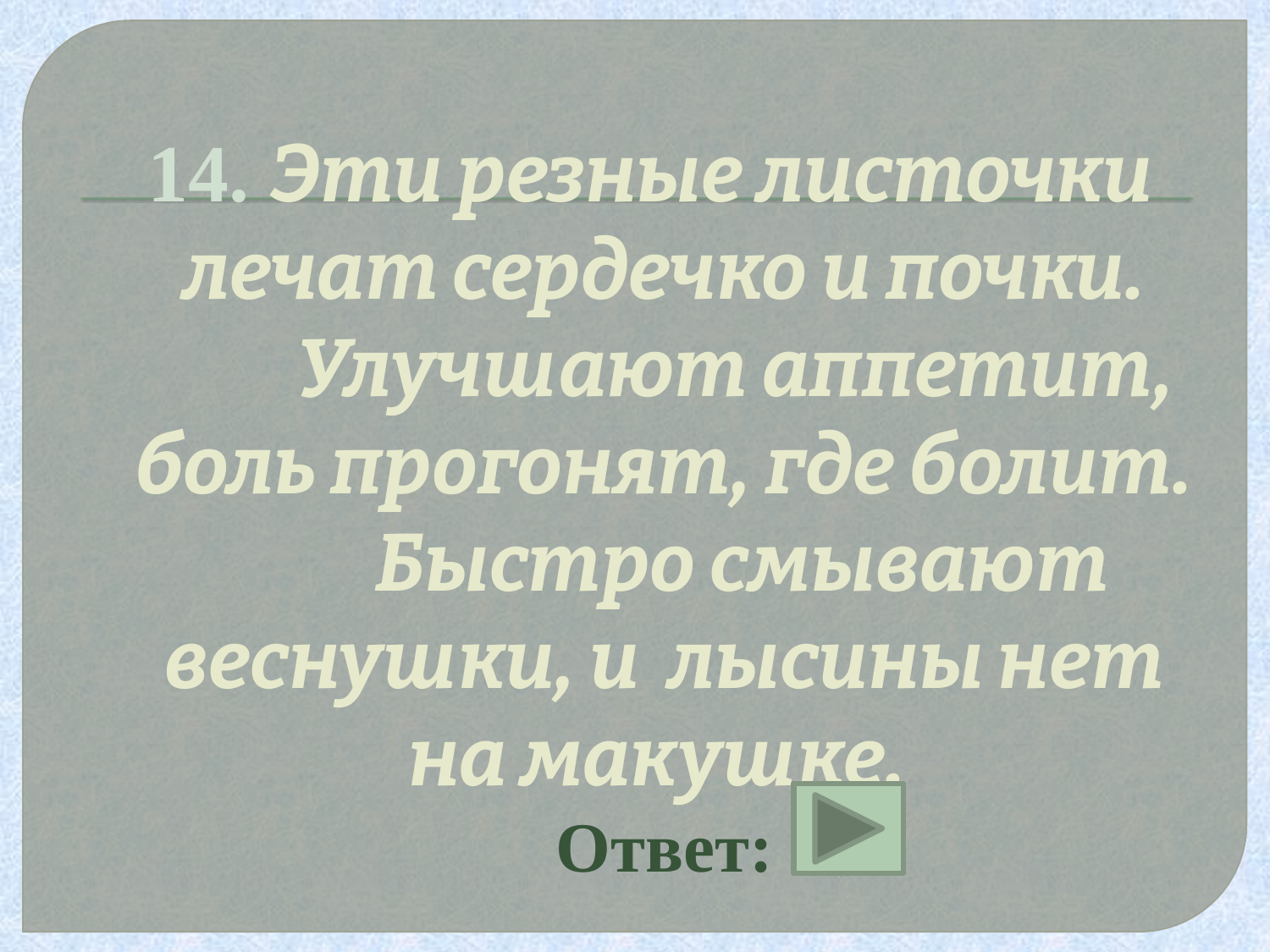

# 14. Эти резные листочки   лечат сердечко и почки. Улучшают аппетит,  боль прогонят, где болит. Быстро смывают веснушки, и  лысины нет на макушке.  Ответ: